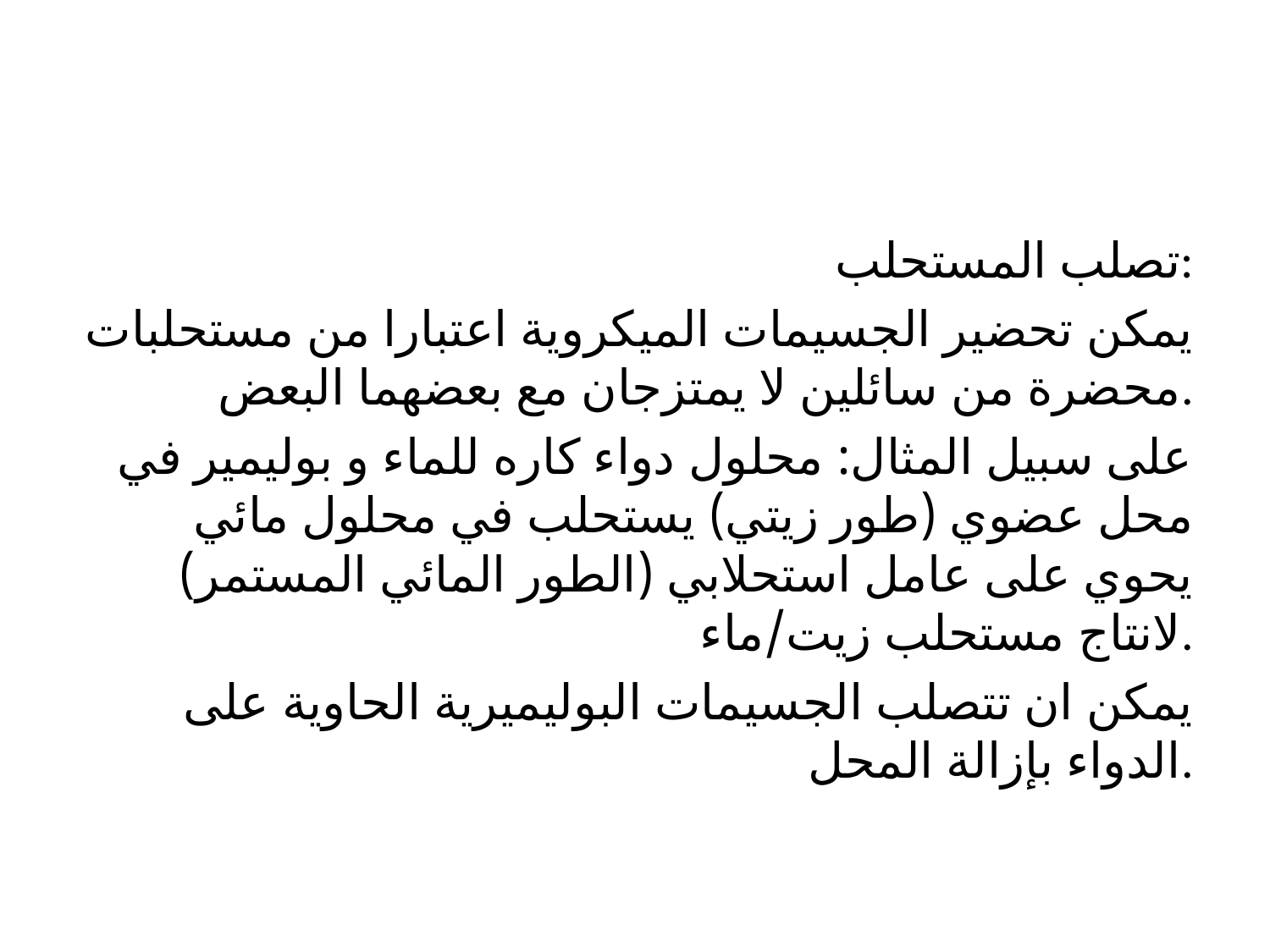

تصلب المستحلب:
يمكن تحضير الجسيمات الميكروية اعتبارا من مستحلبات محضرة من سائلين لا يمتزجان مع بعضهما البعض.
على سبيل المثال: محلول دواء كاره للماء و بوليمير في محل عضوي (طور زيتي) يستحلب في محلول مائي يحوي على عامل استحلابي (الطور المائي المستمر) لانتاج مستحلب زيت/ماء.
يمكن ان تتصلب الجسيمات البوليميرية الحاوية على الدواء بإزالة المحل.